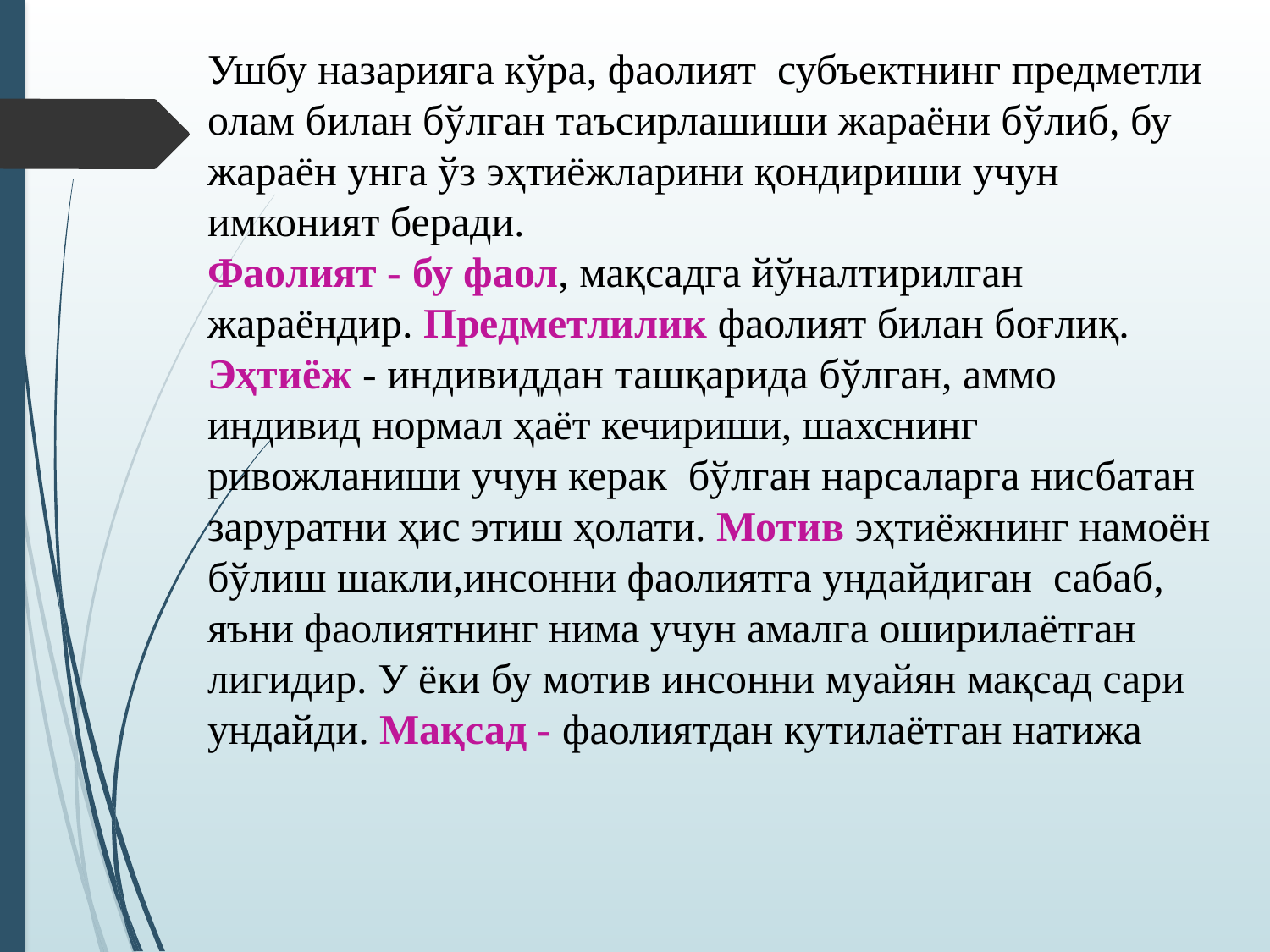

Ушбу назарияга кўра, фаолият  субъектнинг предметли олам билан бўлган таъсирлашиши жараёни бўлиб, бу жараён унга ўз эҳтиёжларини қондириши учун имконият беради.
Фаолият - бу фаол, мақсадга йўналтирилган жараёндир. Предметлилик фаолият билан боғлиқ. Эҳтиёж - индивиддан ташқарида бўлган, аммо  индивид нормал ҳаёт кечириши, шахснинг ривожланиши учун керак  бўлган нарсаларга нисбатан заруратни ҳис этиш ҳолати. Мотив эҳтиёжнинг намоён бўлиш шакли,инсонни фаолиятга ундайдиган  сабаб, яъни фаолиятнинг нима учун амалга оширилаётган лигидир. У ёки бу мотив инсонни муайян мақсад сари ундайди. Мақсад - фаолиятдан кутилаётган натижа